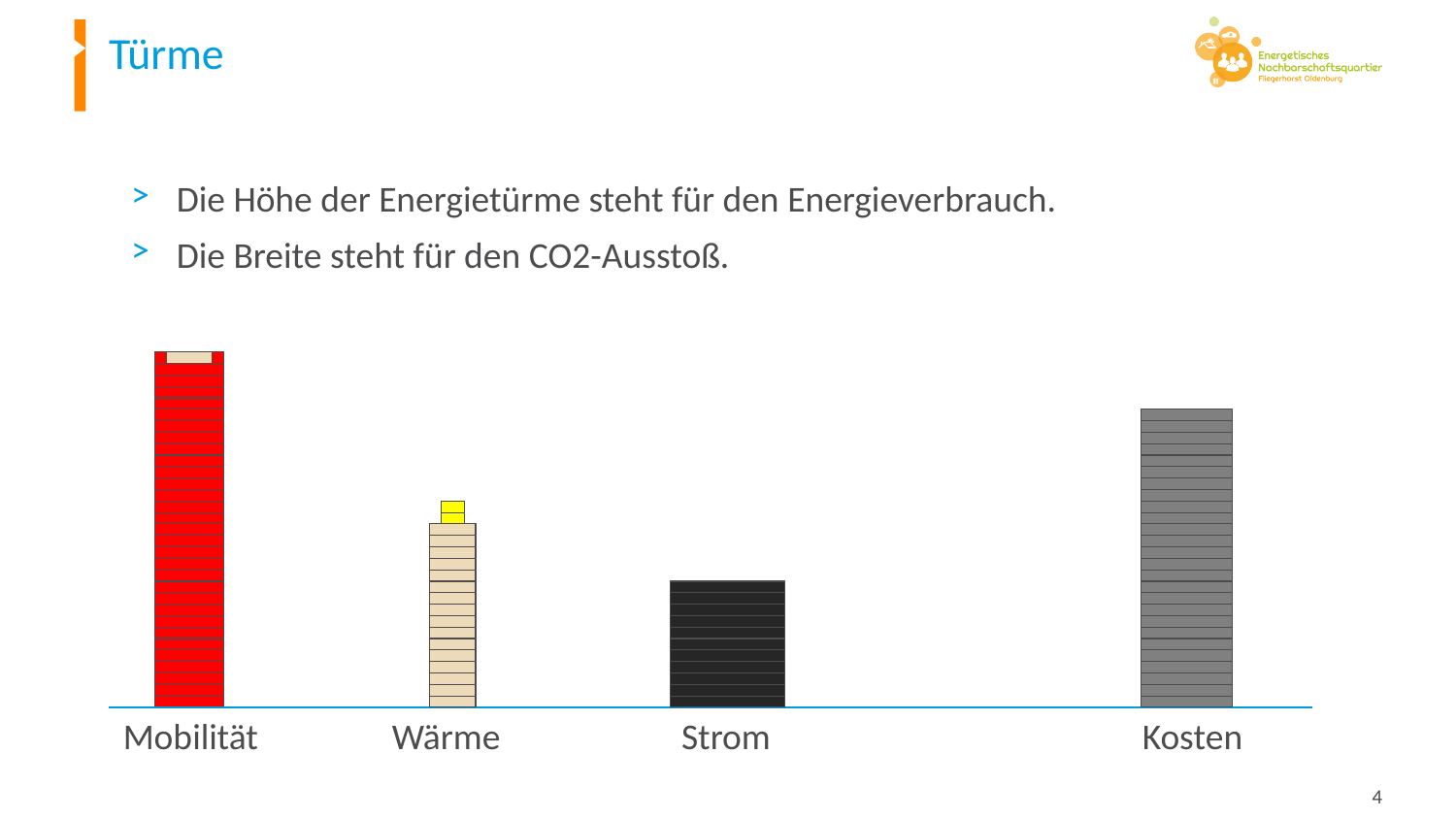

# Türme

Die Höhe der Energietürme steht für den Energieverbrauch.
Die Breite steht für den CO2-Ausstoß.

Mobilität	               Wärme                      Strom			Kosten
4